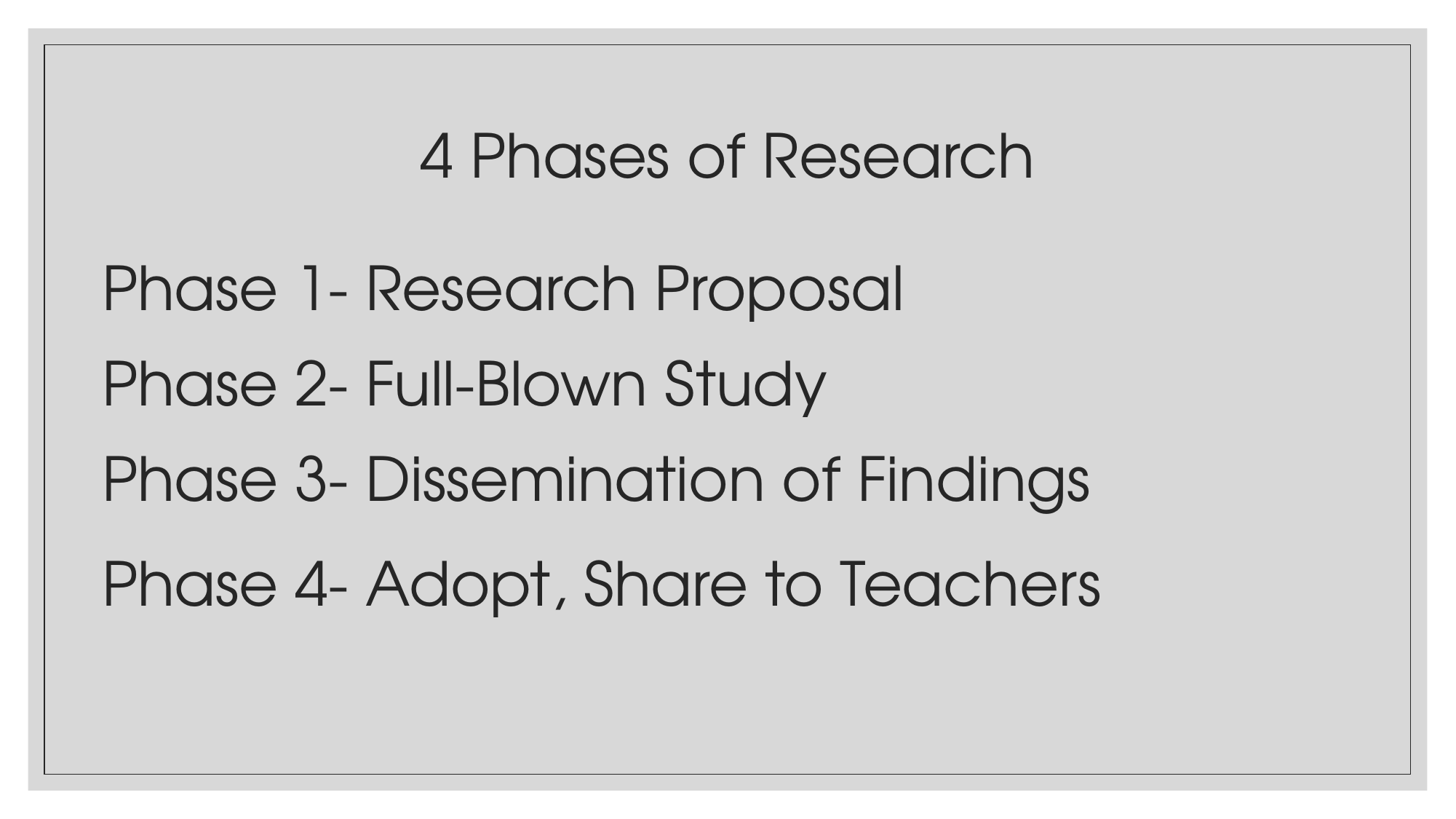

# 4 Phases of Research
Phase 1- Research Proposal
Phase 2- Full-Blown Study
Phase 3- Dissemination of Findings
Phase 4- Adopt, Share to Teachers